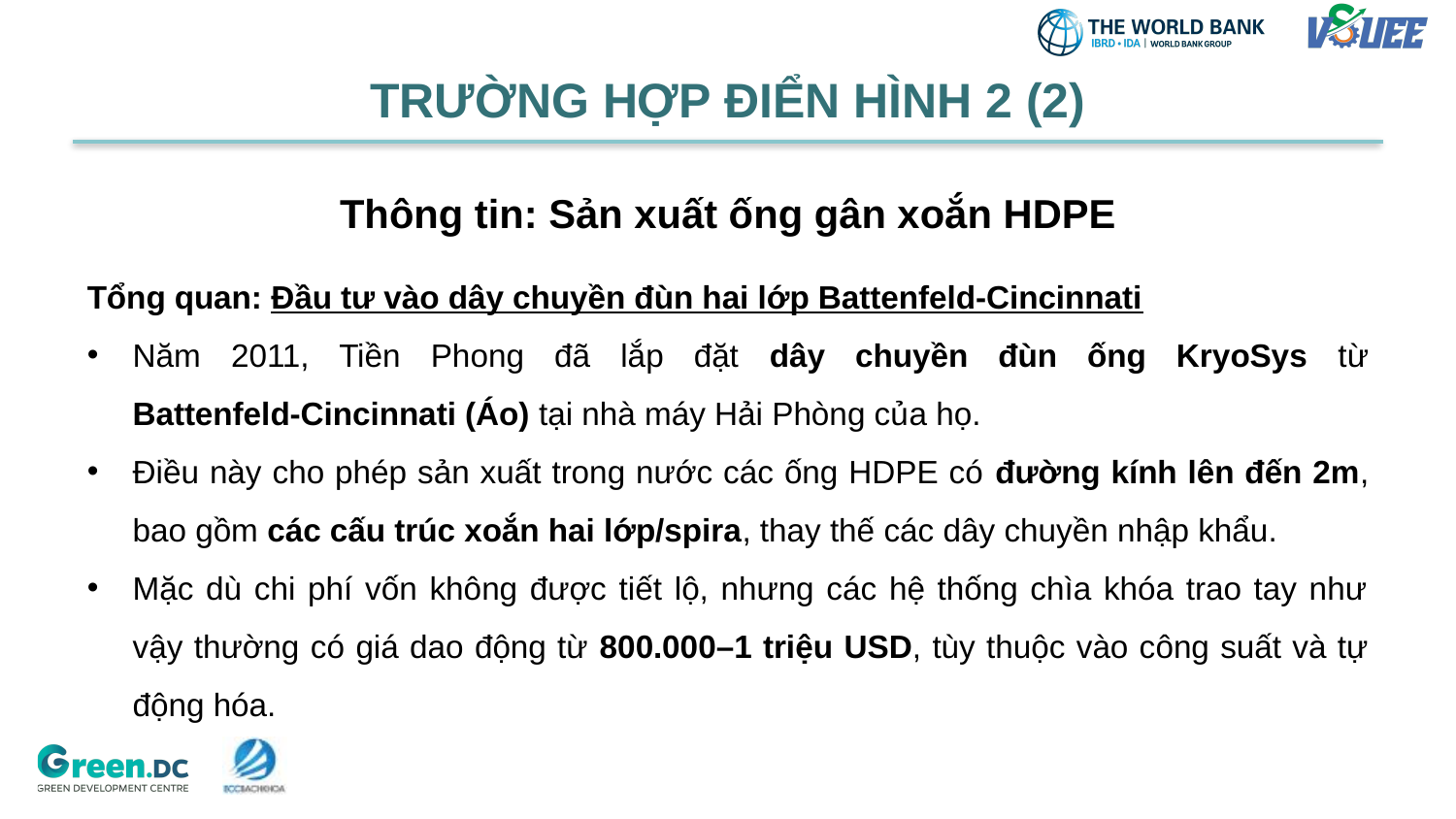

# TRƯỜNG HỢP ĐIỂN HÌNH 2 (2)
Thông tin: Sản xuất ống gân xoắn HDPE
Tổng quan: Đầu tư vào dây chuyền đùn hai lớp Battenfeld‑Cincinnati
Năm 2011, Tiền Phong đã lắp đặt dây chuyền đùn ống KryoSys từ Battenfeld‑Cincinnati (Áo) tại nhà máy Hải Phòng của họ.
Điều này cho phép sản xuất trong nước các ống HDPE có đường kính lên đến 2m, bao gồm các cấu trúc xoắn hai lớp/spira, thay thế các dây chuyền nhập khẩu.
Mặc dù chi phí vốn không được tiết lộ, nhưng các hệ thống chìa khóa trao tay như vậy thường có giá dao động từ 800.000–1 triệu USD, tùy thuộc vào công suất và tự động hóa.